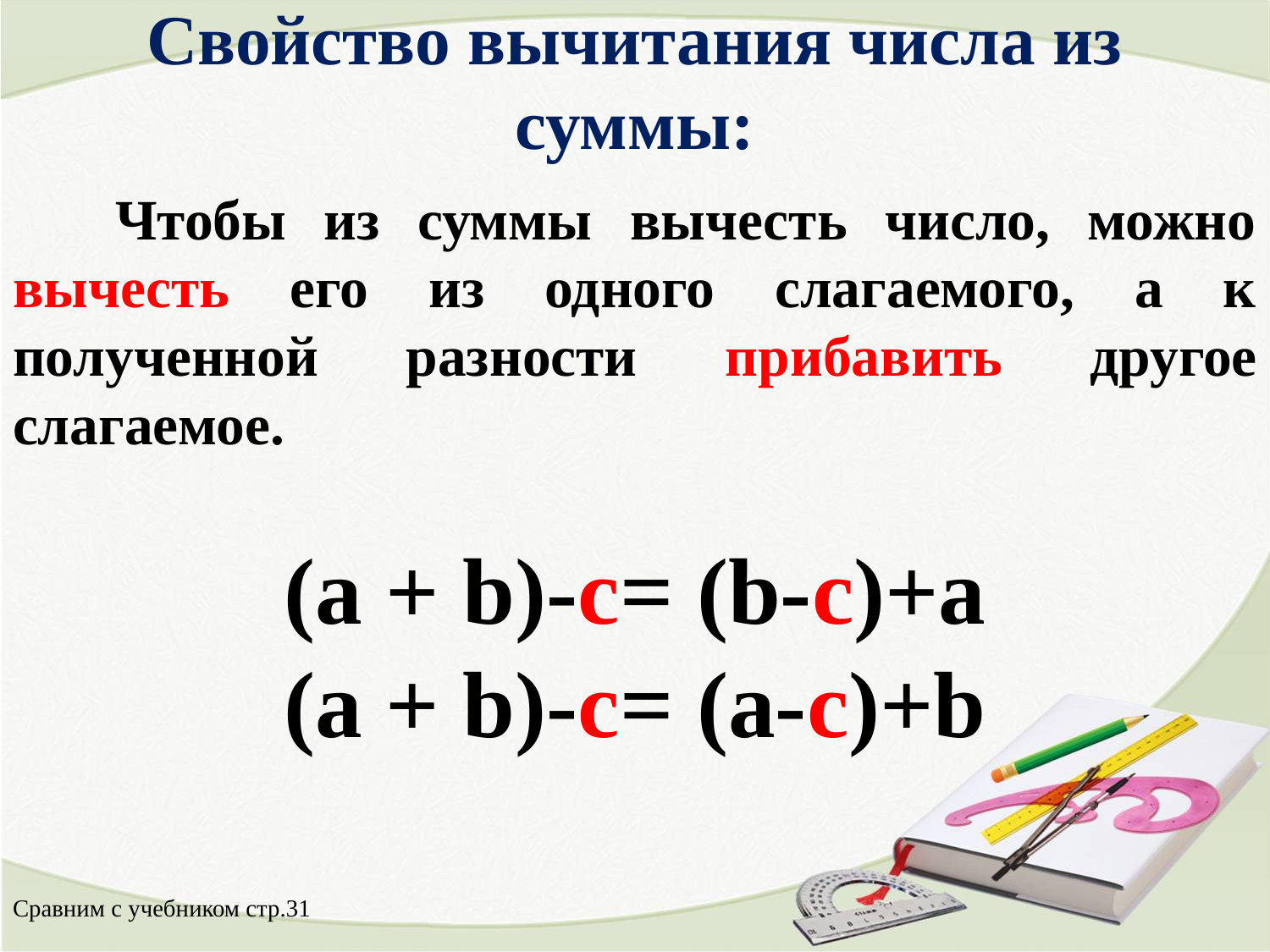

# Свойство вычитания числа из суммы:
	Чтобы из суммы вычесть число, можно вычесть его из одного слагаемого, а к полученной разности прибавить другое слагаемое.
(a + b)-c= (b-c)+a
(a + b)-c= (a-c)+b

Сравним с учебником стр.31